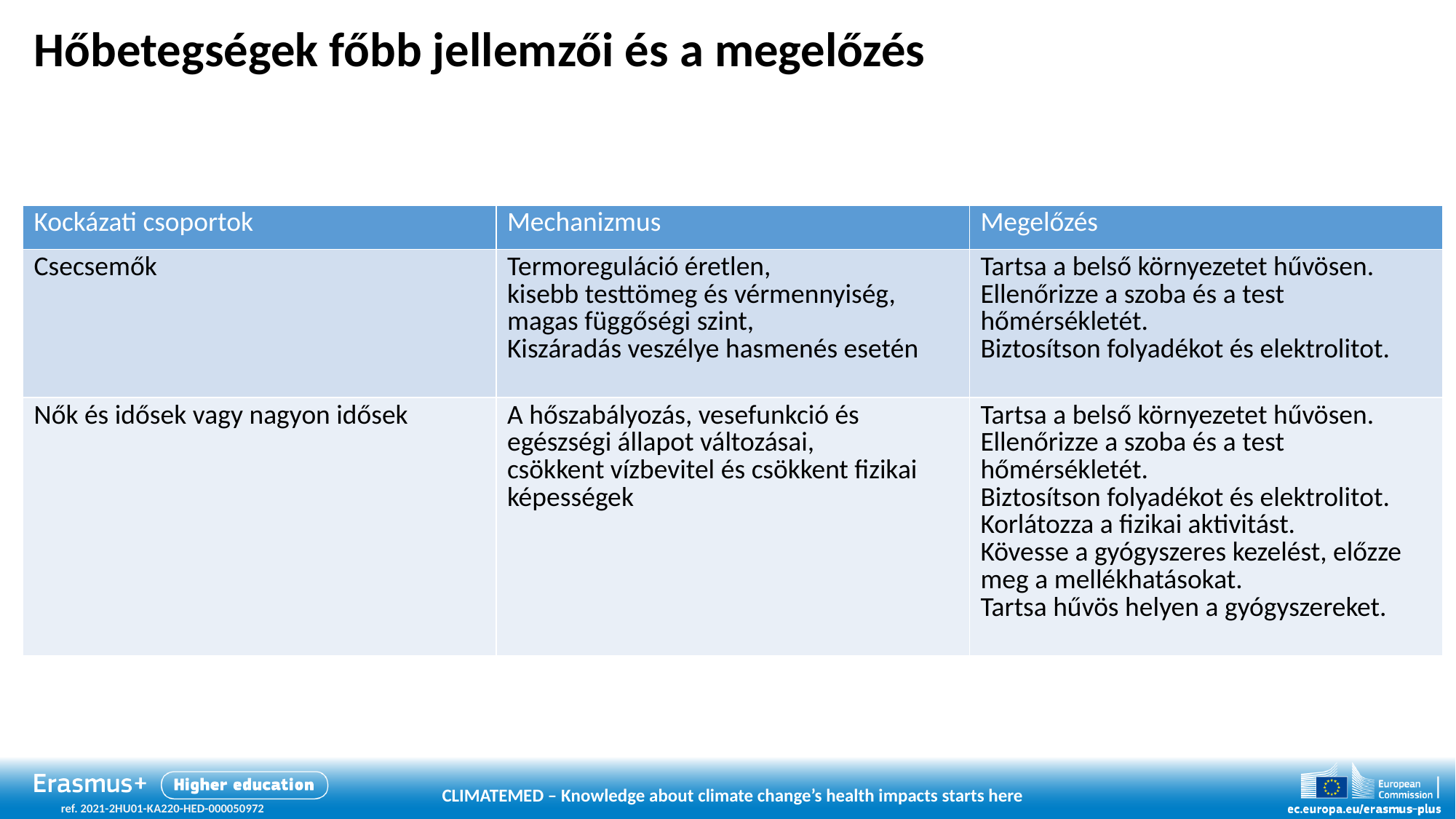

# Hőbetegségek főbb jellemzői és a megelőzés
| Kockázati csoportok | Mechanizmus | Megelőzés |
| --- | --- | --- |
| Csecsemők | Termoreguláció éretlen, kisebb testtömeg és vérmennyiség, magas függőségi szint, Kiszáradás veszélye hasmenés esetén | Tartsa a belső környezetet hűvösen. Ellenőrizze a szoba és a test hőmérsékletét. Biztosítson folyadékot és elektrolitot. |
| Nők és idősek vagy nagyon idősek | A hőszabályozás, vesefunkció és egészségi állapot változásai, csökkent vízbevitel és csökkent fizikai képességek | Tartsa a belső környezetet hűvösen. Ellenőrizze a szoba és a test hőmérsékletét. Biztosítson folyadékot és elektrolitot. Korlátozza a fizikai aktivitást. Kövesse a gyógyszeres kezelést, előzze meg a mellékhatásokat. Tartsa hűvös helyen a gyógyszereket. |